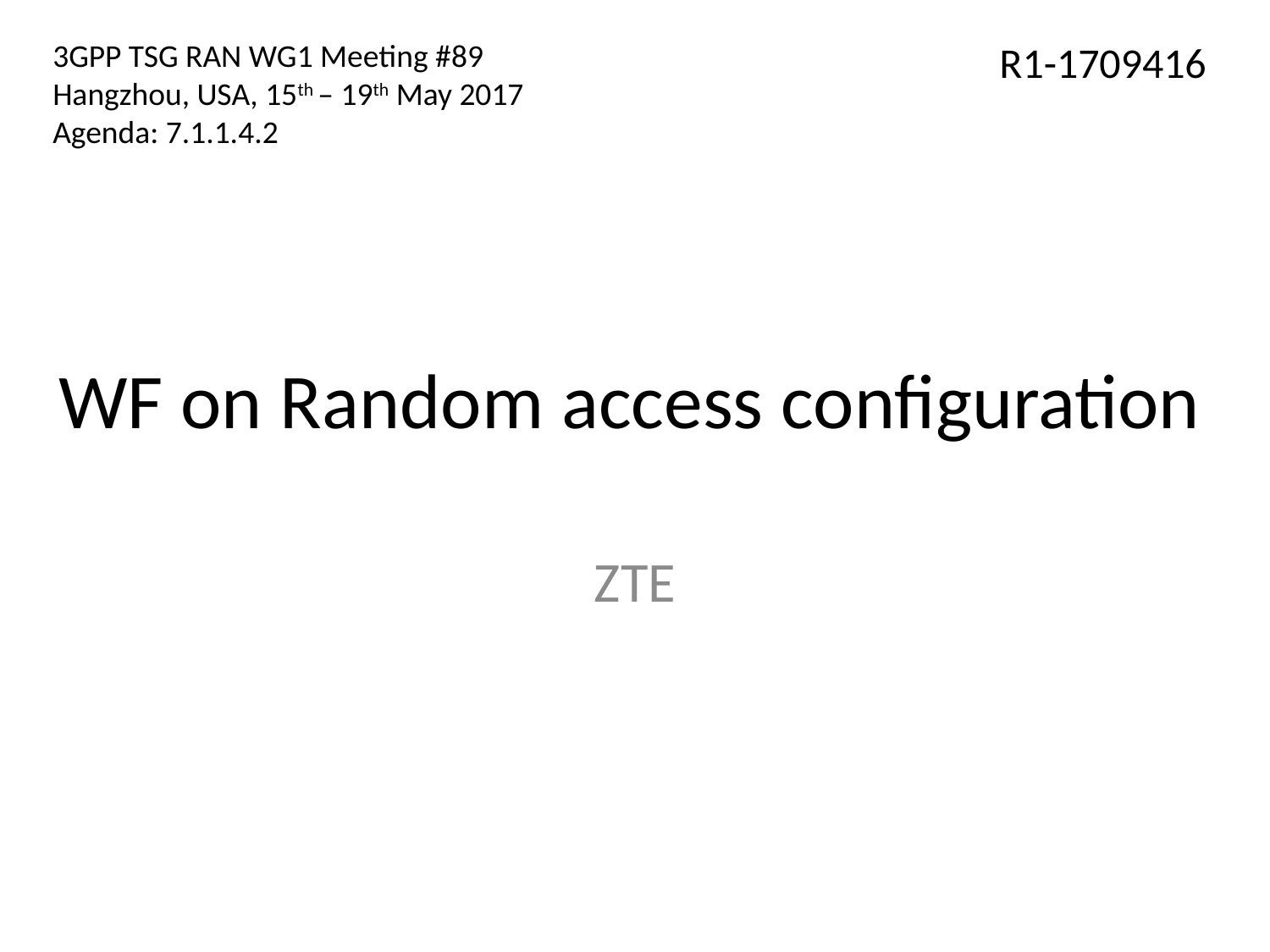

3GPP TSG RAN WG1 Meeting #89
Hangzhou, USA, 15th – 19th May 2017
Agenda: 7.1.1.4.2
R1-1709416
# WF on Random access configuration
ZTE